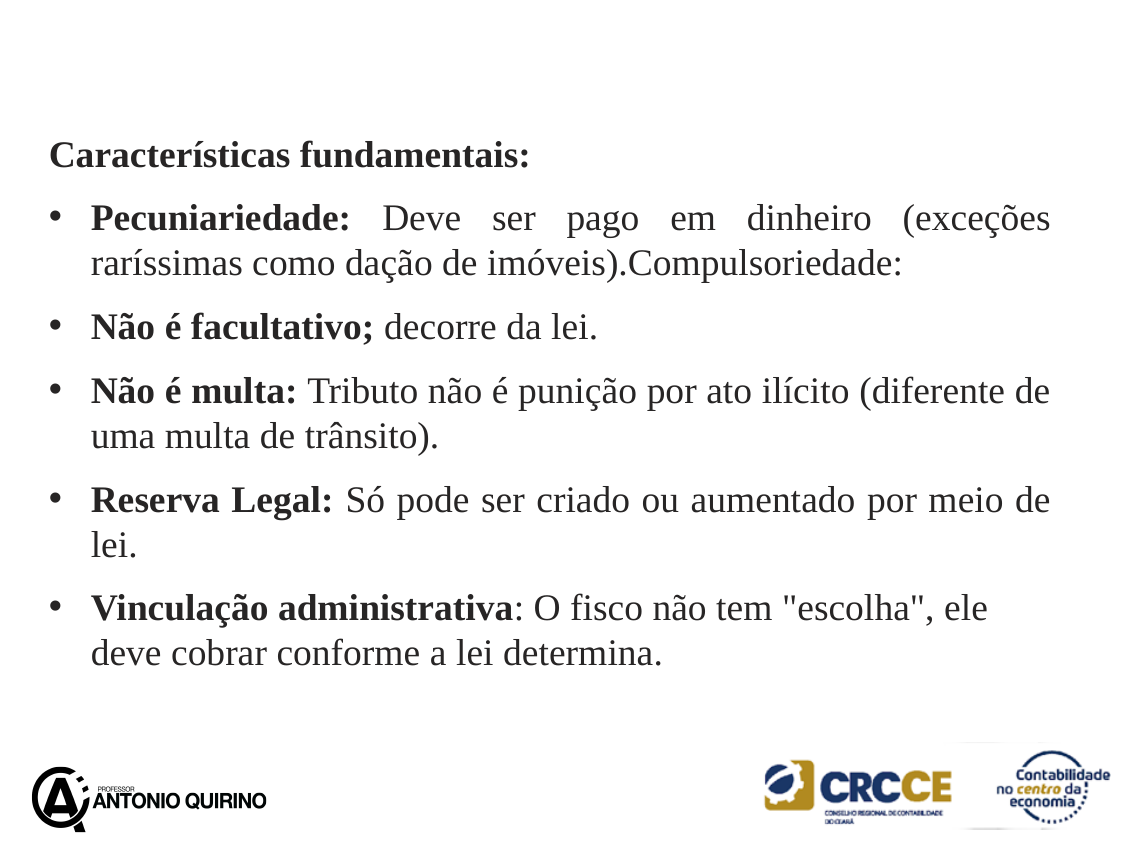

Características fundamentais:
Pecuniariedade: Deve ser pago em dinheiro (exceções raríssimas como dação de imóveis).Compulsoriedade:
Não é facultativo; decorre da lei.
Não é multa: Tributo não é punição por ato ilícito (diferente de uma multa de trânsito).
Reserva Legal: Só pode ser criado ou aumentado por meio de lei.
Vinculação administrativa: O fisco não tem "escolha", ele deve cobrar conforme a lei determina.